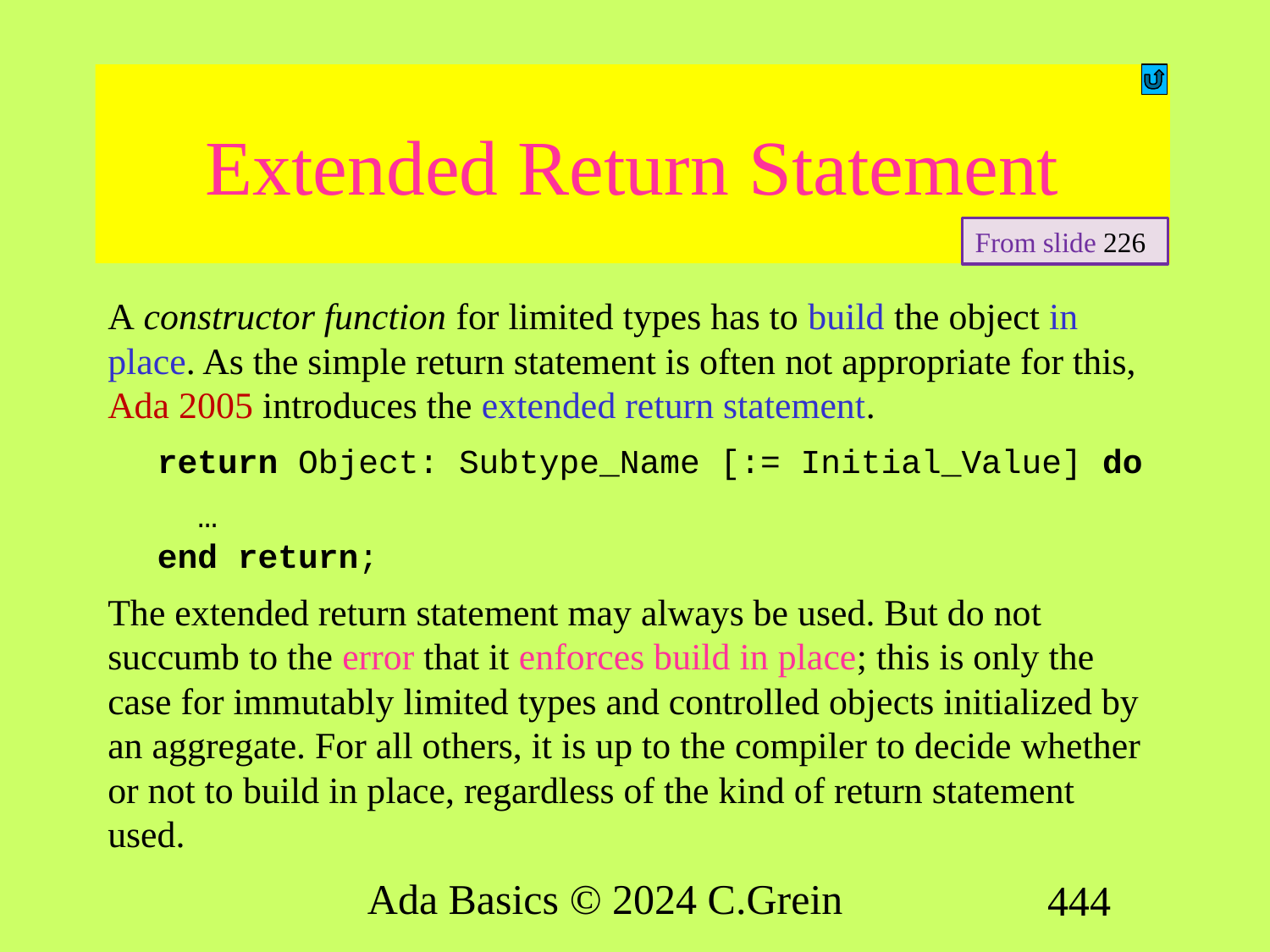

# Extended Return Statement

From slide 226
A constructor function for limited types has to build the object in place. As the simple return statement is often not appropriate for this, Ada 2005 introduces the extended return statement.
return Object: Subtype_Name [:= Initial_Value] do
  …
end return;
The extended return statement may always be used. But do not succumb to the error that it enforces build in place; this is only the case for immutably limited types and controlled objects initialized by an aggregate. For all others, it is up to the compiler to decide whether or not to build in place, regardless of the kind of return statement used.
Ada Basics © 2024 C.Grein
444